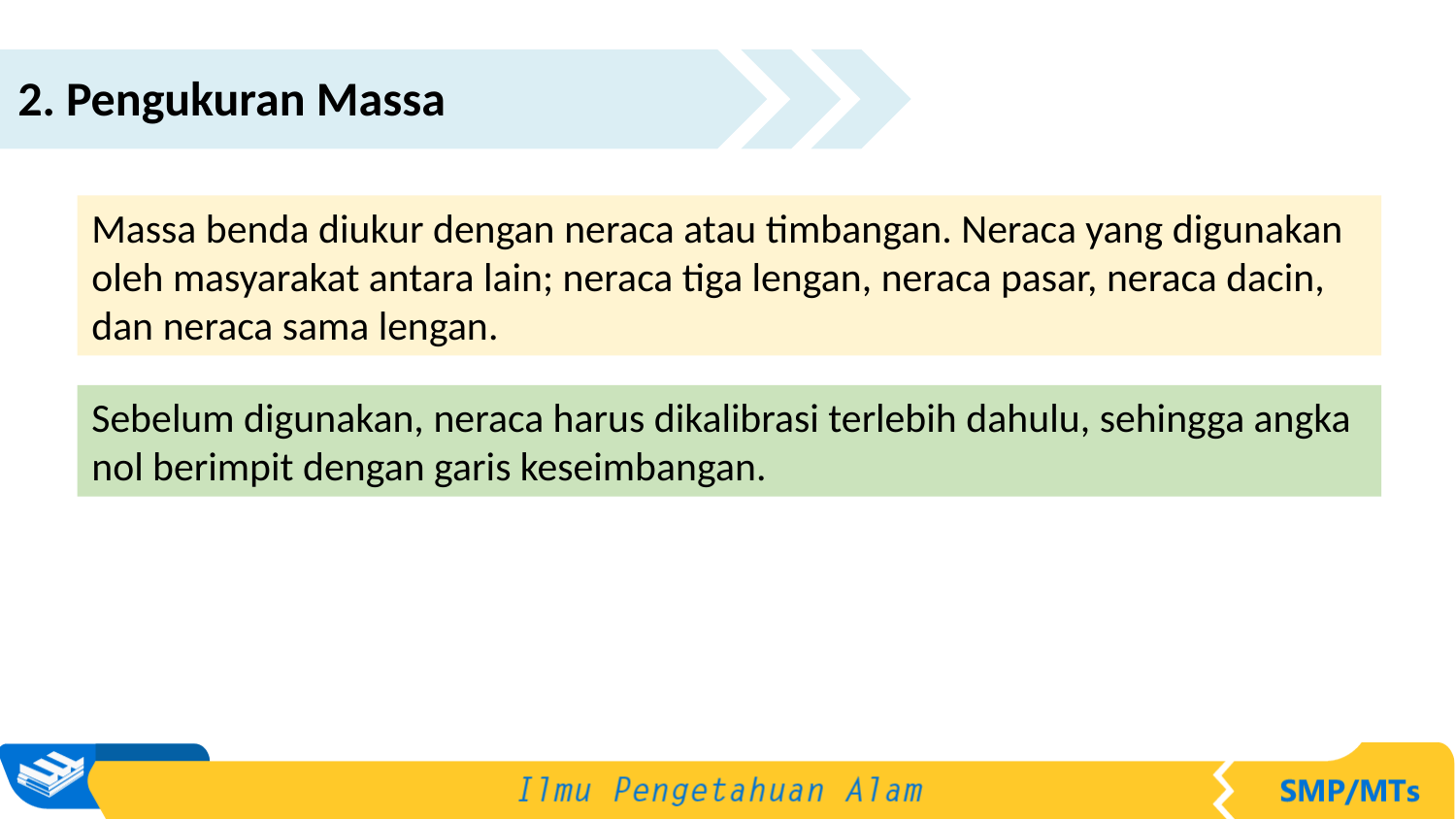

2. Pengukuran Massa
Massa benda diukur dengan neraca atau timbangan. Neraca yang digunakan oleh masyarakat antara lain; neraca tiga lengan, neraca pasar, neraca dacin, dan neraca sama lengan.
Sebelum digunakan, neraca harus dikalibrasi terlebih dahulu, sehingga angka nol berimpit dengan garis keseimbangan.